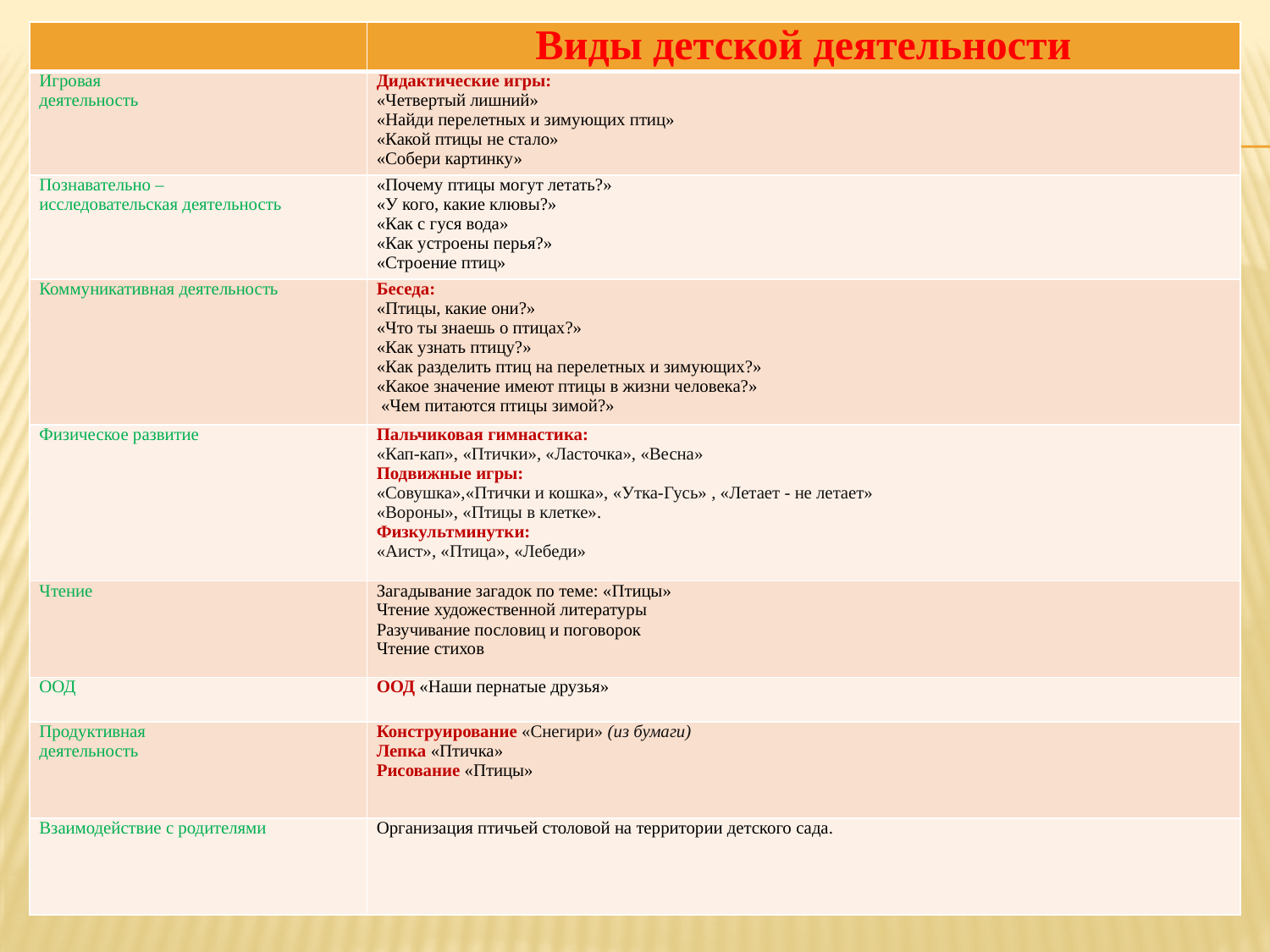

|  | Виды детской деятельности |
| --- | --- |
| Игровая деятельность | Дидактические игры: «Четвертый лишний» «Найди перелетных и зимующих птиц» «Какой птицы не стало» «Собери картинку» |
| Познавательно – исследовательская деятельность | «Почему птицы могут летать?» «У кого, какие клювы?» «Как с гуся вода» «Как устроены перья?» «Строение птиц» |
| Коммуникативная деятельность | Беседа: «Птицы, какие они?» «Что ты знаешь о птицах?» «Как узнать птицу?» «Как разделить птиц на перелетных и зимующих?» «Какое значение имеют птицы в жизни человека?» «Чем питаются птицы зимой?» |
| Физическое развитие | Пальчиковая гимнастика: «Кап-кап», «Птички», «Ласточка», «Весна» Подвижные игры:  «Совушка»,«Птички и кошка», «Утка-Гусь» , «Летает - не летает» «Вороны», «Птицы в клетке». Физкультминутки: «Аист», «Птица», «Лебеди» |
| Чтение | Загадывание загадок по теме: «Птицы» Чтение художественной литературы Разучивание пословиц и поговорок Чтение стихов |
| ООД | ООД «Наши пернатые друзья» |
| Продуктивная деятельность | Конструирование «Снегири» (из бумаги) Лепка «Птичка» Рисование «Птицы» |
| Взаимодействие с родителями | Организация птичьей столовой на территории детского сада. |